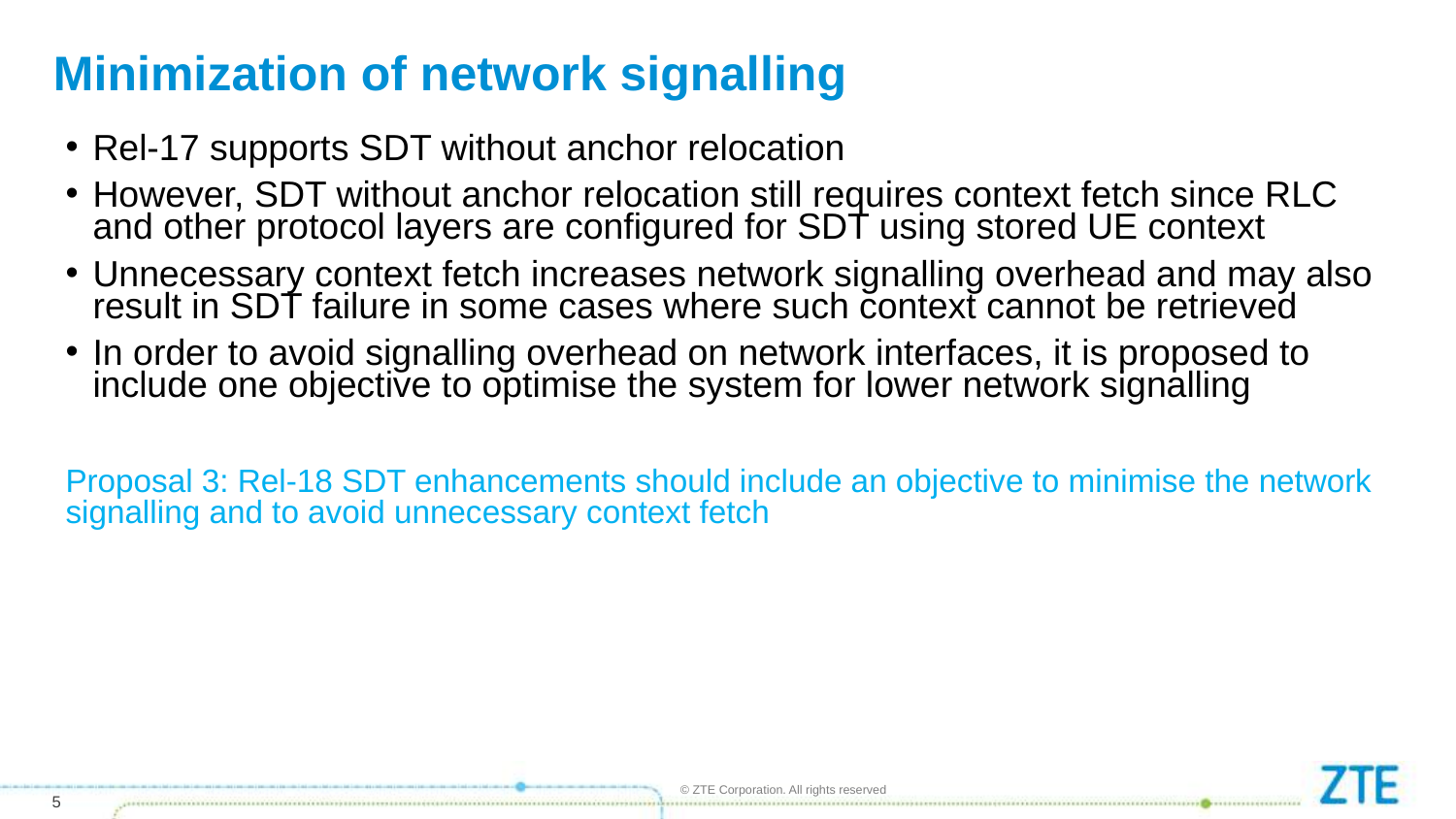

# Minimization of network signalling
Rel-17 supports SDT without anchor relocation
However, SDT without anchor relocation still requires context fetch since RLC and other protocol layers are configured for SDT using stored UE context
Unnecessary context fetch increases network signalling overhead and may also result in SDT failure in some cases where such context cannot be retrieved
In order to avoid signalling overhead on network interfaces, it is proposed to include one objective to optimise the system for lower network signalling

Proposal 3: Rel-18 SDT enhancements should include an objective to minimise the network signalling and to avoid unnecessary context fetch